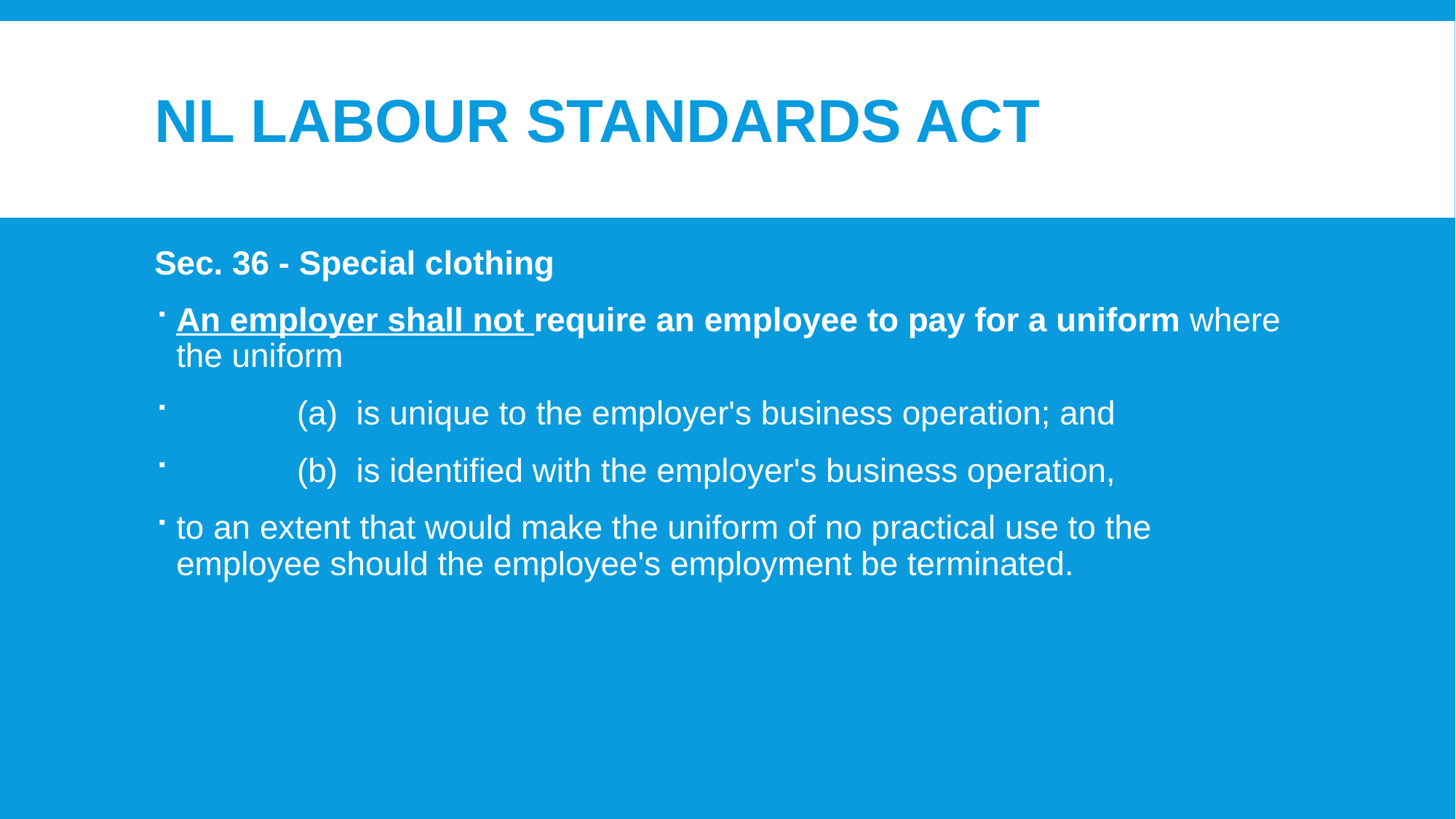

# NL Labour Standards Act
Sec. 36 - Special clothing
An employer shall not require an employee to pay for a uniform where the uniform
             (a)  is unique to the employer's business operation; and
             (b)  is identified with the employer's business operation,
to an extent that would make the uniform of no practical use to the employee should the employee's employment be terminated.